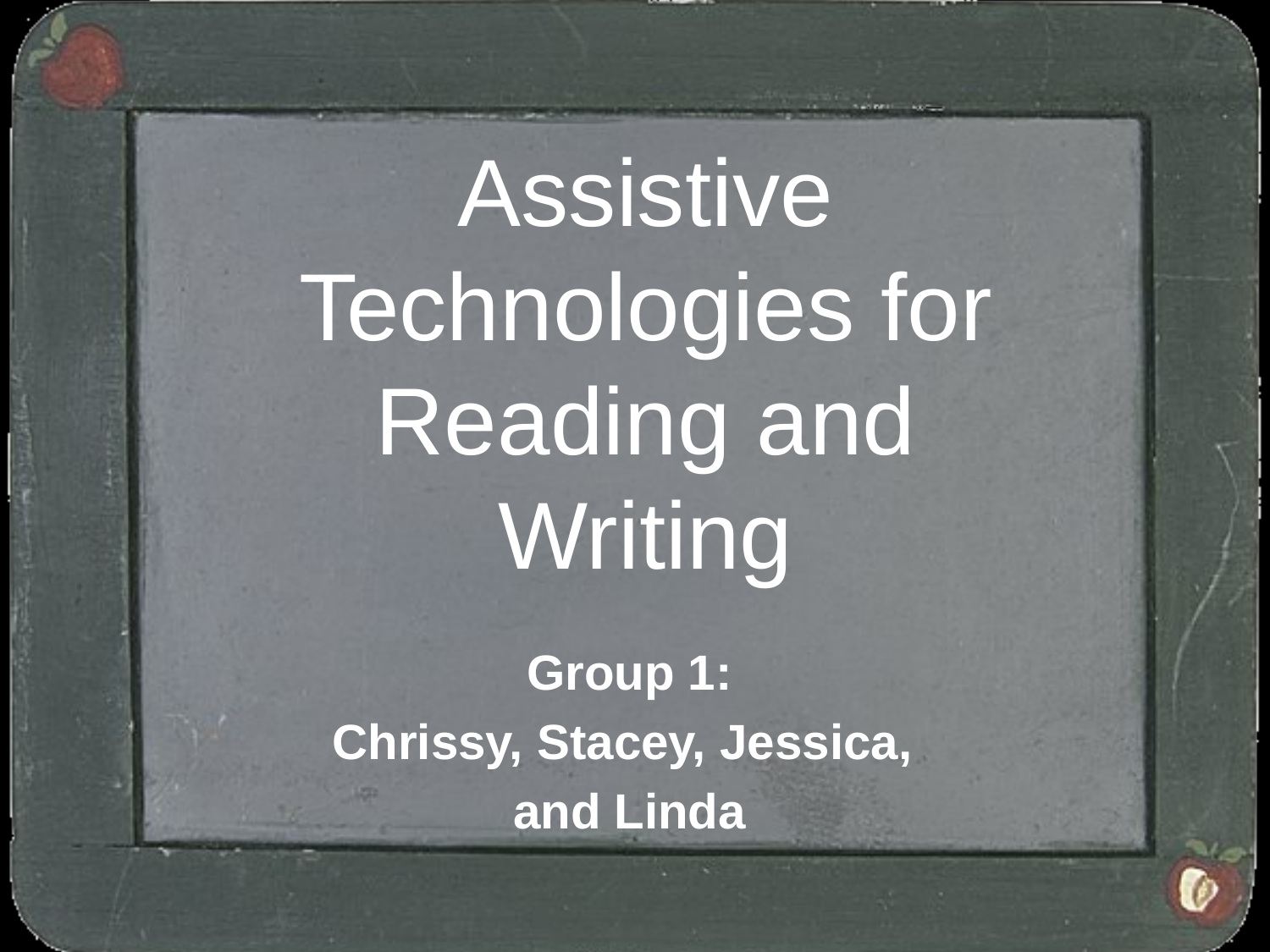

# Assistive Technologies for Reading and Writing
Group 1:
Chrissy, Stacey, Jessica,
and Linda